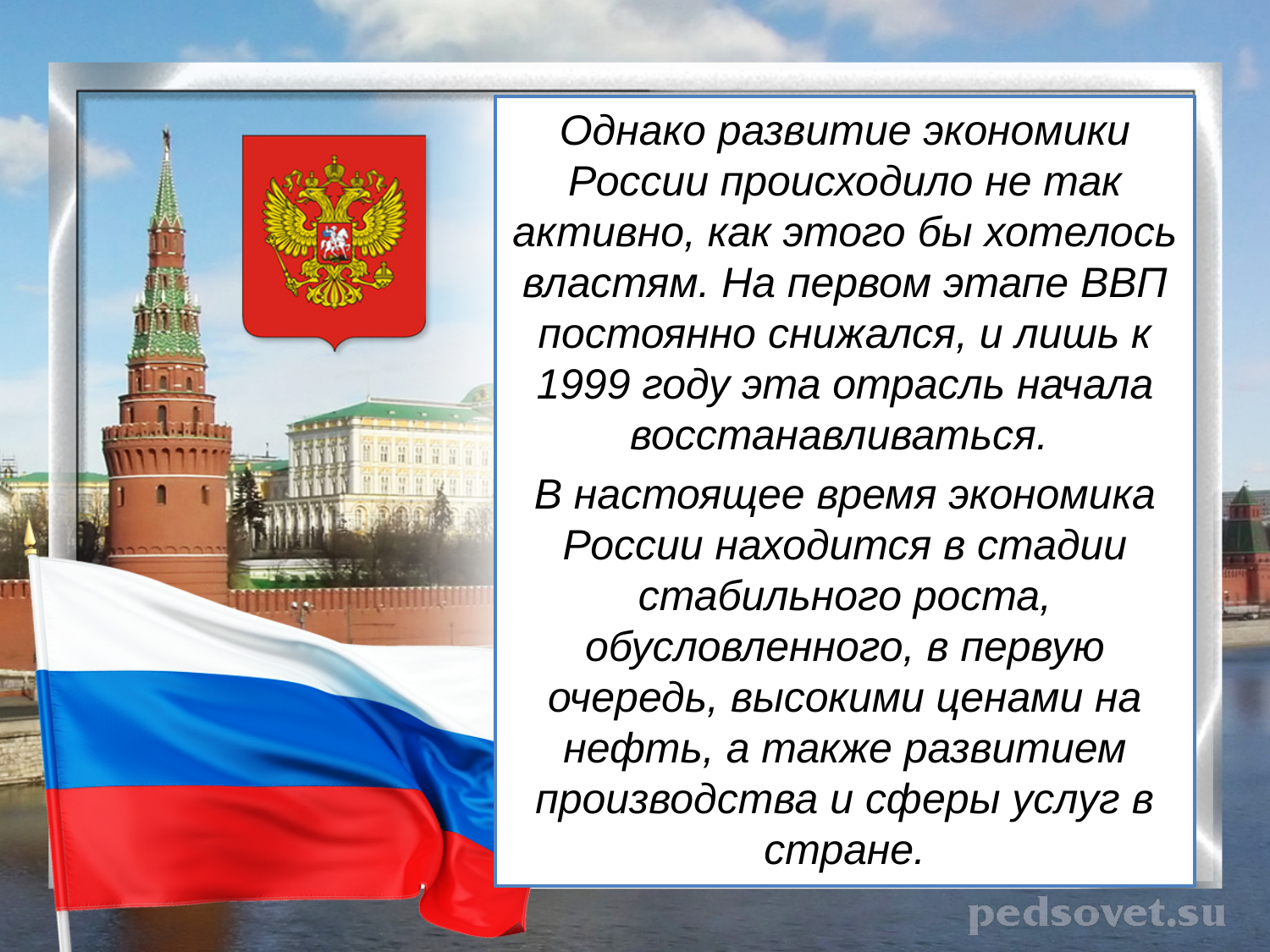

Однако развитие экономики России происходило не так активно, как этого бы хотелось властям. На первом этапе ВВП постоянно снижался, и лишь к 1999 году эта отрасль начала восстанавливаться.
В настоящее время экономика России находится в стадии стабильного роста, обусловленного, в первую очередь, высокими ценами на нефть, а также развитием производства и сферы услуг в стране.